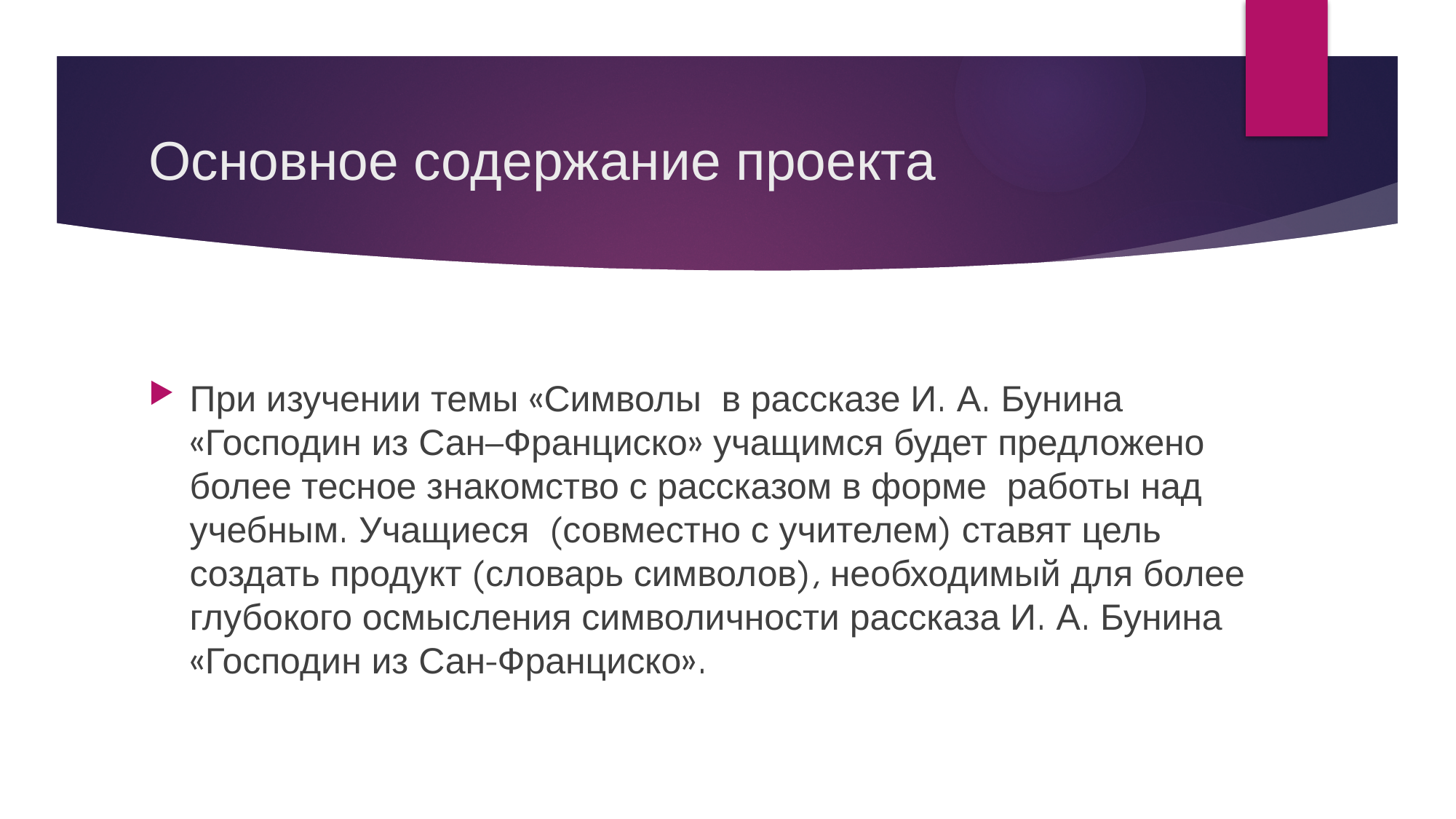

# Основное содержание проекта

При изучении темы «Символы  в рассказе И. А. Бунина «Господин из Сан–Франциско» учащимся будет предложено более тесное знакомство с рассказом в форме  работы над учебным. Учащиеся  (совместно с учителем) ставят цель создать продукт (словарь символов), необходимый для более глубокого осмысления символичности рассказа И. А. Бунина «Господин из Сан-Франциско».